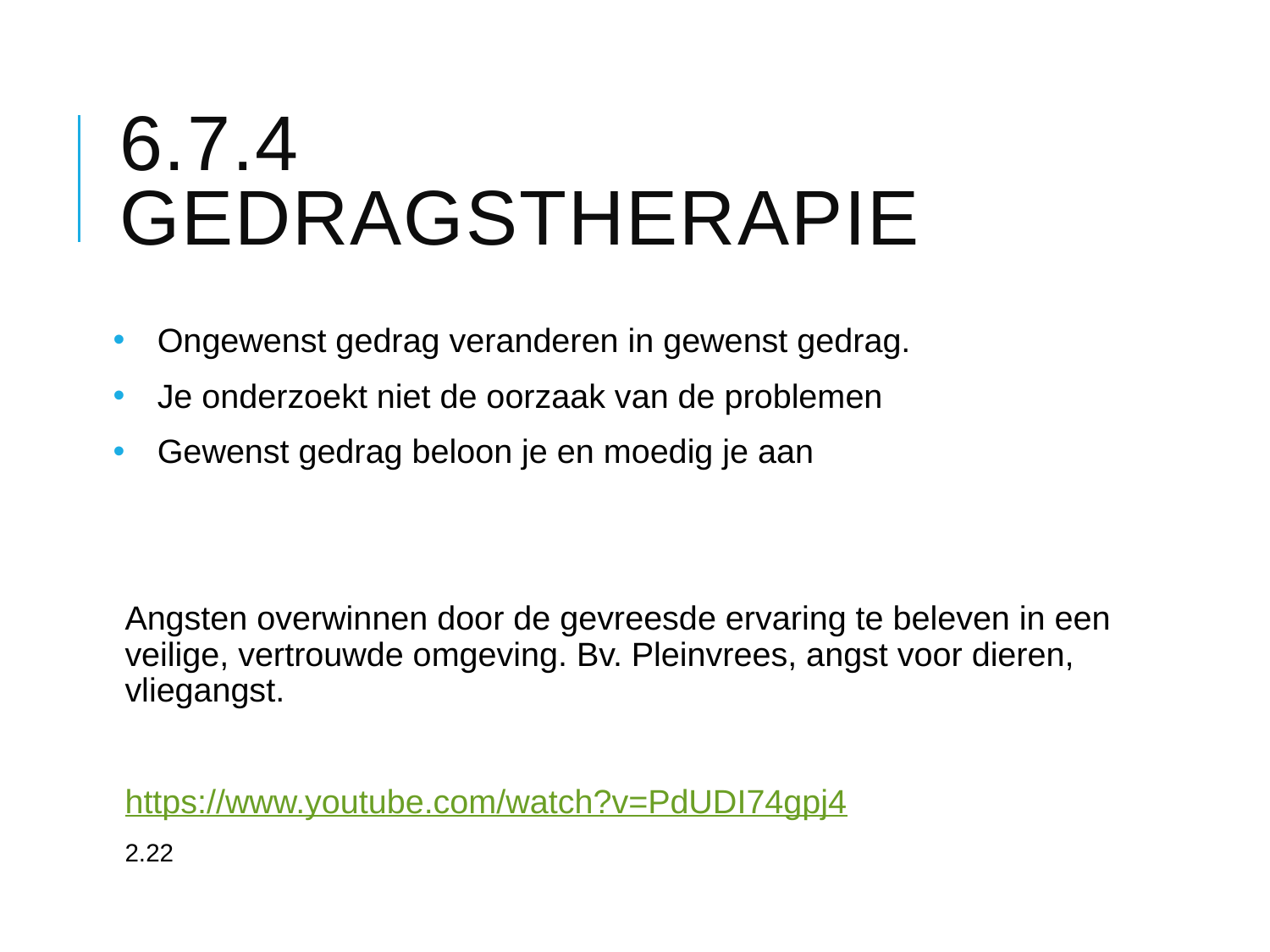

# 6.7.4 Gedragstherapie
Ongewenst gedrag veranderen in gewenst gedrag.
Je onderzoekt niet de oorzaak van de problemen
Gewenst gedrag beloon je en moedig je aan

Angsten overwinnen door de gevreesde ervaring te beleven in een veilige, vertrouwde omgeving. Bv. Pleinvrees, angst voor dieren, vliegangst.

https://www.youtube.com/watch?v=PdUDI74gpj4
2.22